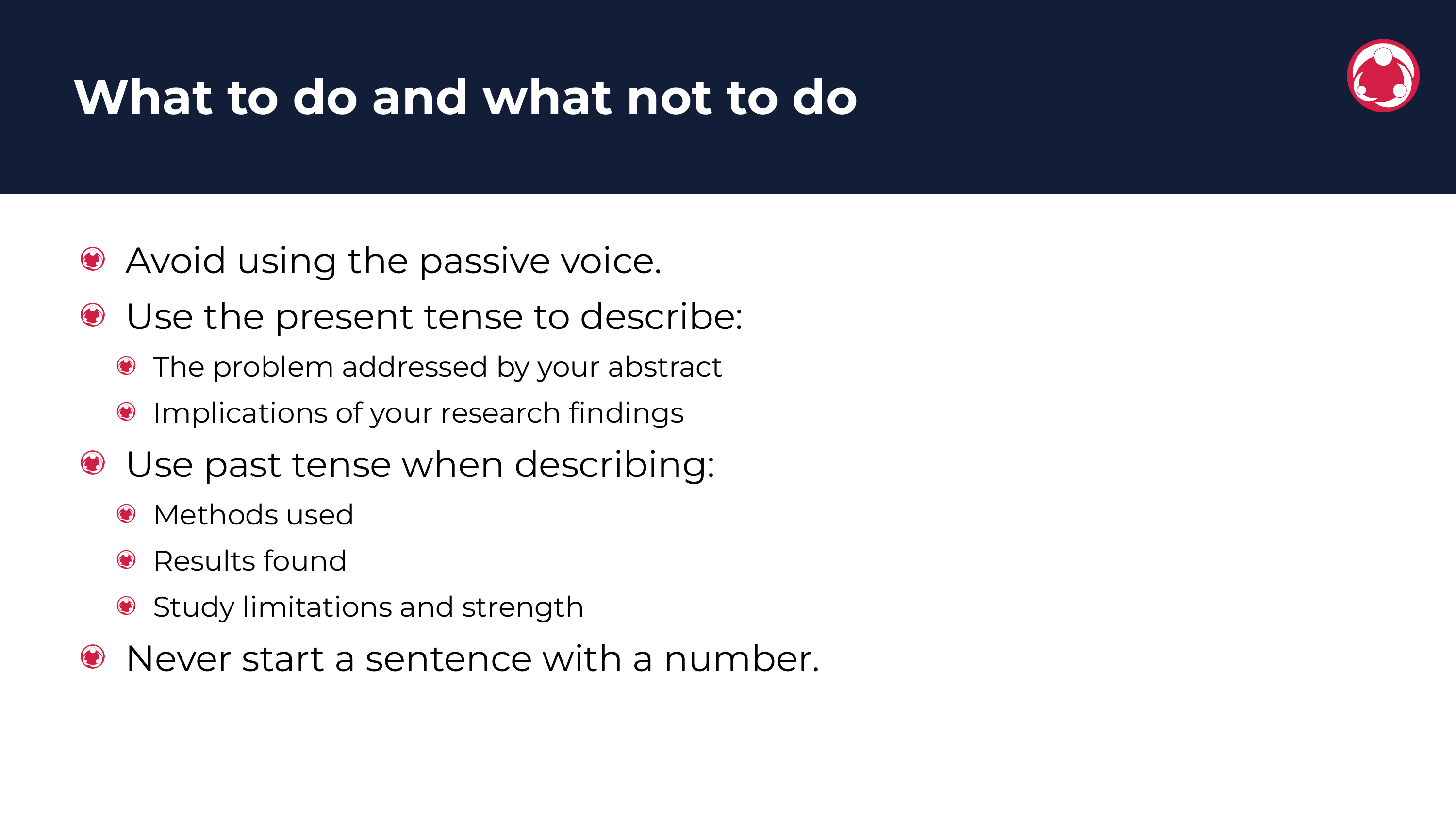

What to do and what not to do
Avoid using the passive voice.
Use the present tense to describe:
The problem addressed by your abstract
Implications of your research findings
Use past tense when describing:
Methods used
Results found
Study limitations and strength
Never start a sentence with a number.